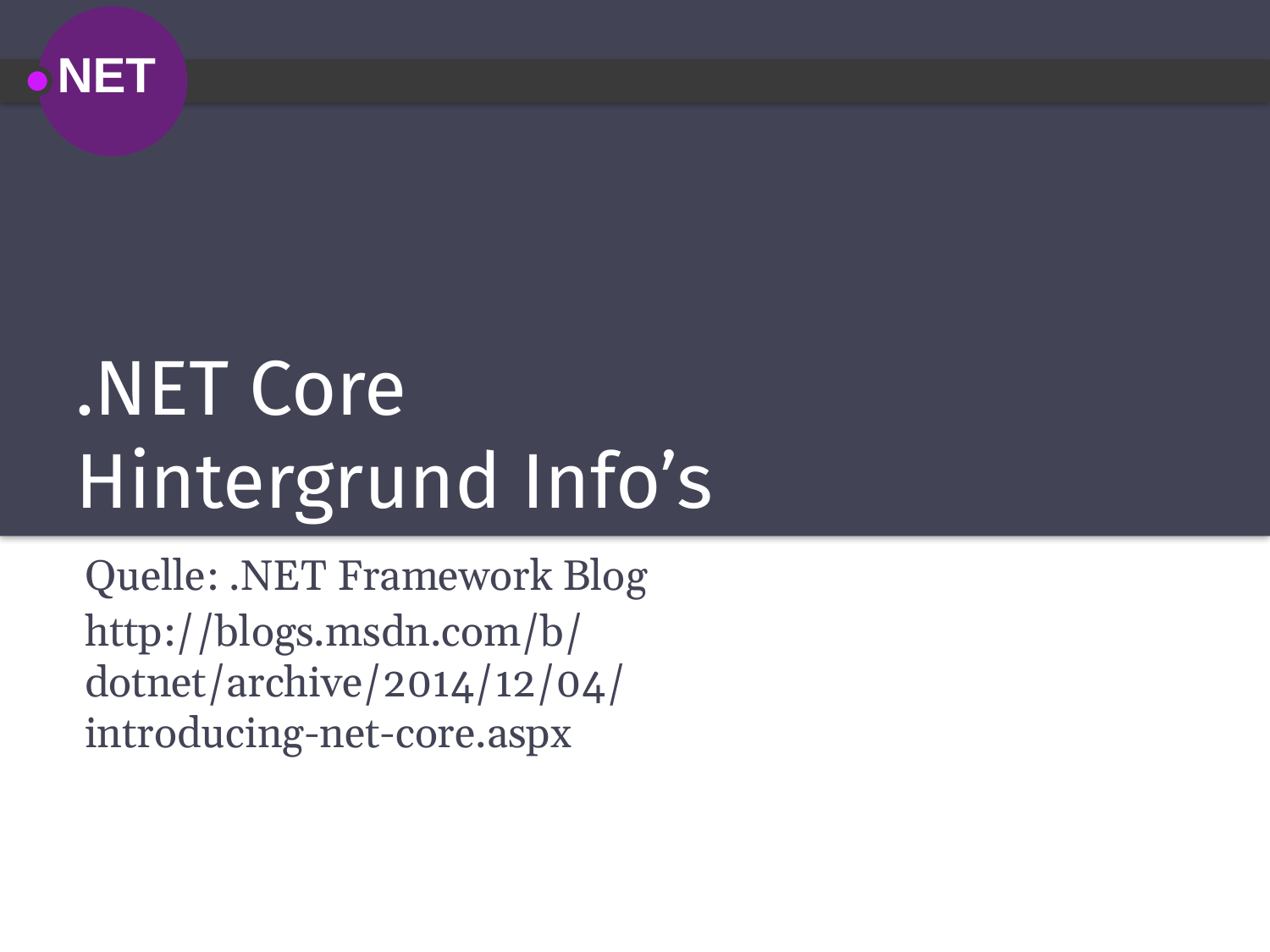

# .NET Core Hintergrund Info’s
Quelle: .NET Framework Blog
http://blogs.msdn.com/b/dotnet/archive/2014/12/04/introducing-net-core.aspx